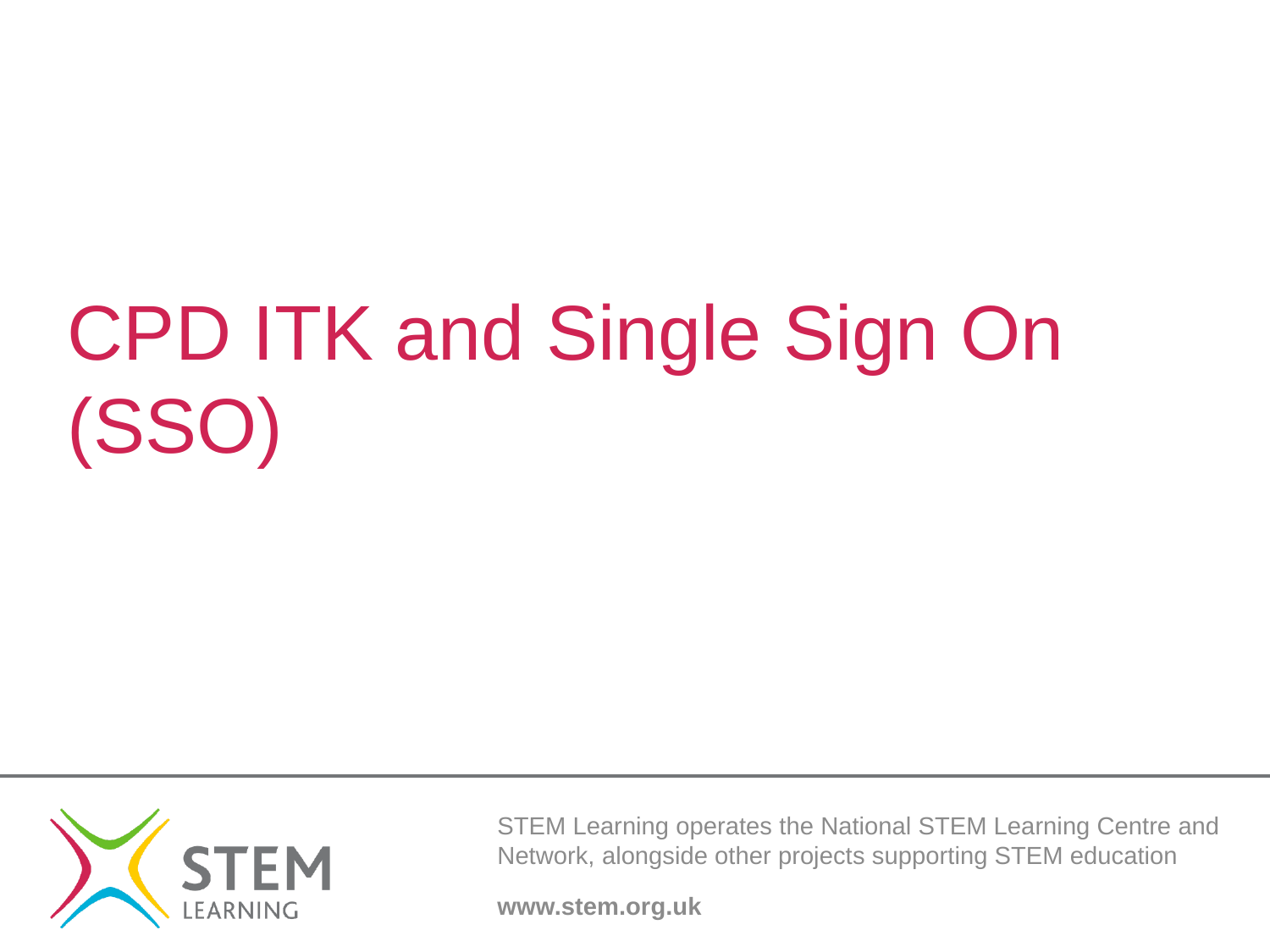

# CPD ITK and Single Sign On (SSO)